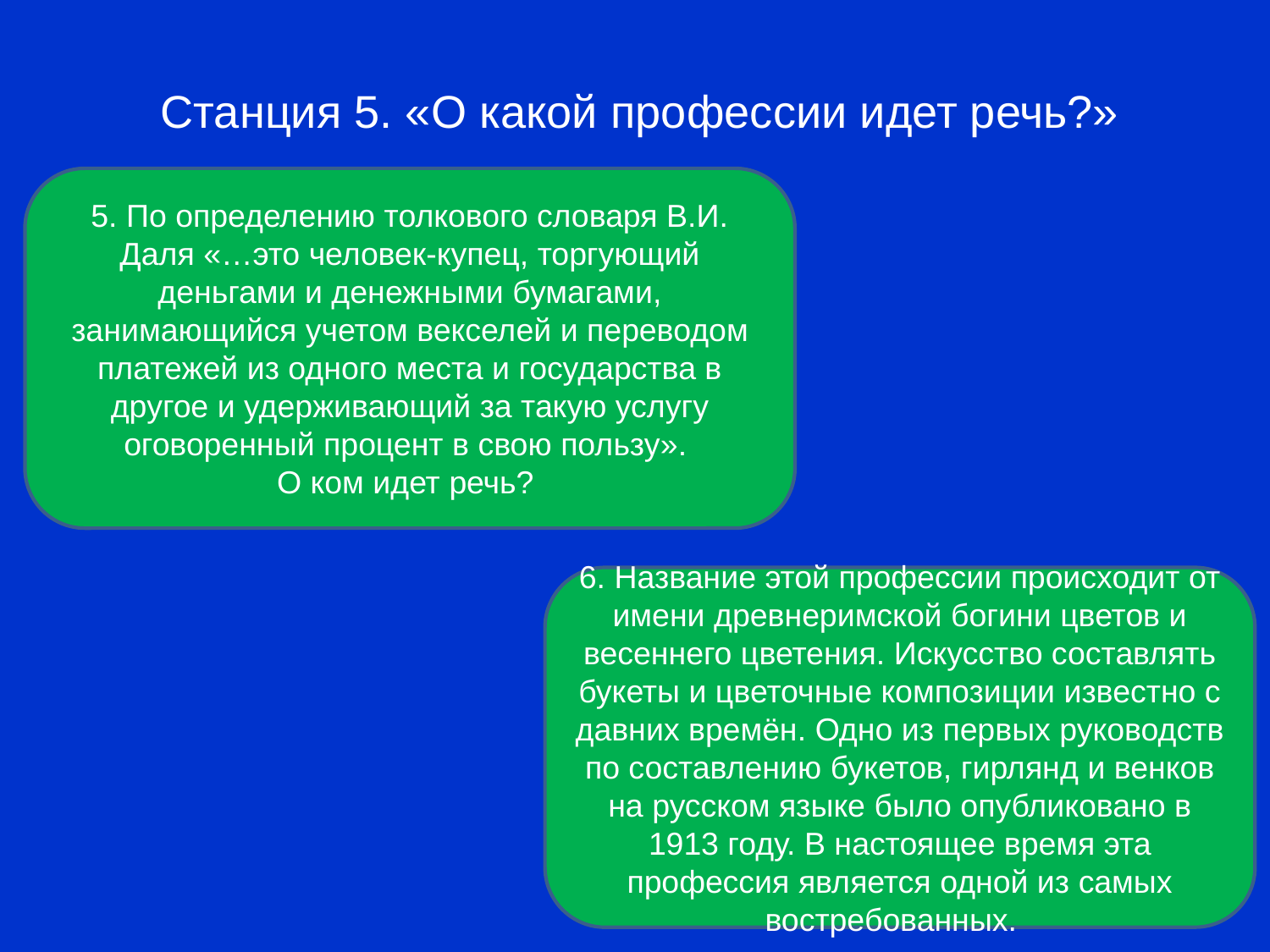

Станция 5. «О какой профессии идет речь?»
5. По определению толкового словаря В.И. Даля «…это человек-купец, торгующий деньгами и денежными бумагами, занимающийся учетом векселей и переводом платежей из одного места и государства в другое и удерживающий за такую услугу оговоренный процент в свою пользу».
О ком идет речь?
6. Название этой профессии происходит от имени древнеримской богини цветов и весеннего цветения. Искусство составлять букеты и цветочные композиции известно с давних времён. Одно из первых руководств по составлению букетов, гирлянд и венков на русском языке было опубликовано в 1913 году. В настоящее время эта профессия является одной из самых востребованных.